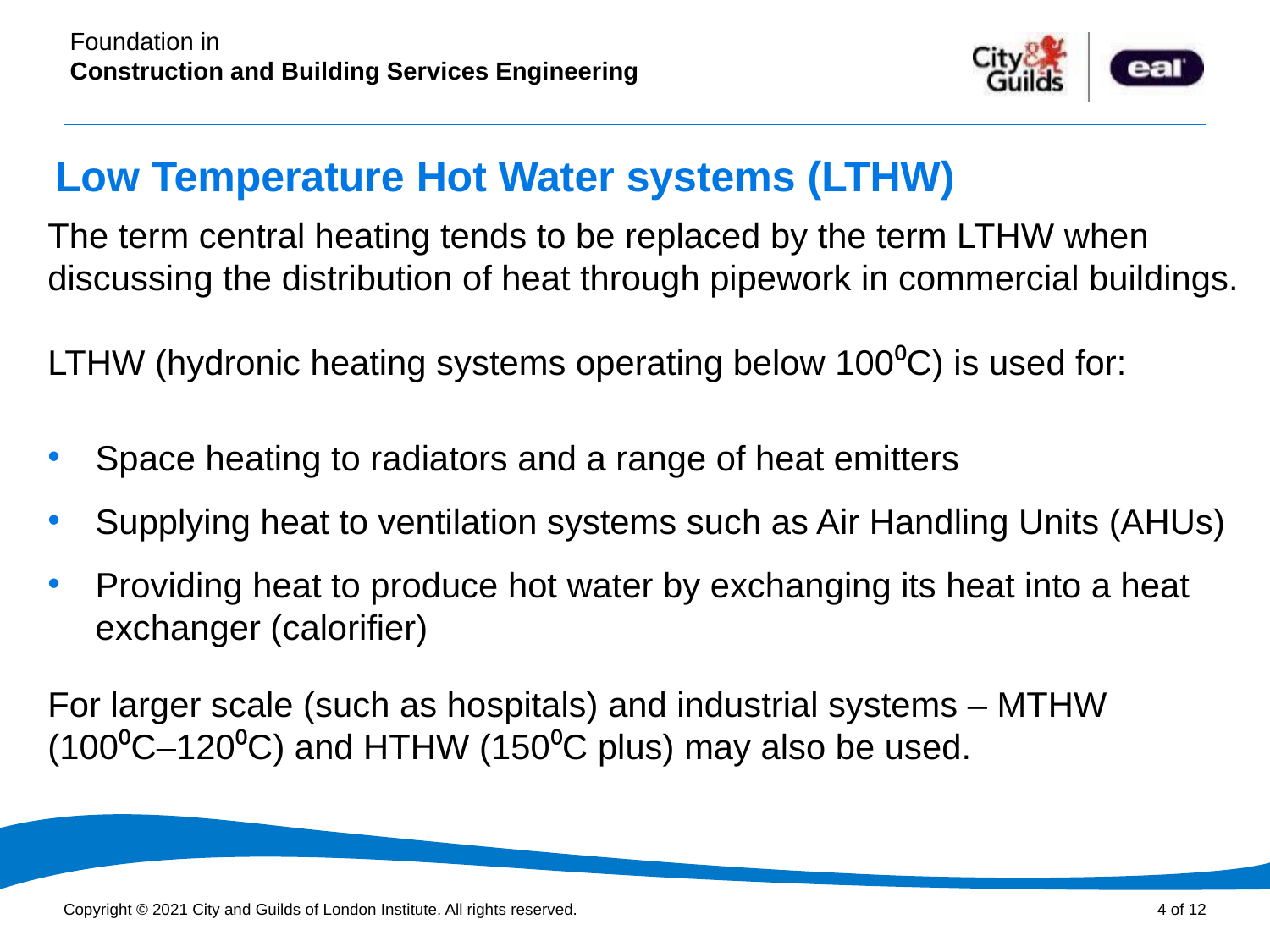

# Low Temperature Hot Water systems (LTHW)
The term central heating tends to be replaced by the term LTHW when discussing the distribution of heat through pipework in commercial buildings.

LTHW (hydronic heating systems operating below 100⁰C) is used for:

Space heating to radiators and a range of heat emitters
Supplying heat to ventilation systems such as Air Handling Units (AHUs)
Providing heat to produce hot water by exchanging its heat into a heat exchanger (calorifier)
For larger scale (such as hospitals) and industrial systems – MTHW
(100⁰C–120⁰C) and HTHW (150⁰C plus) may also be used.